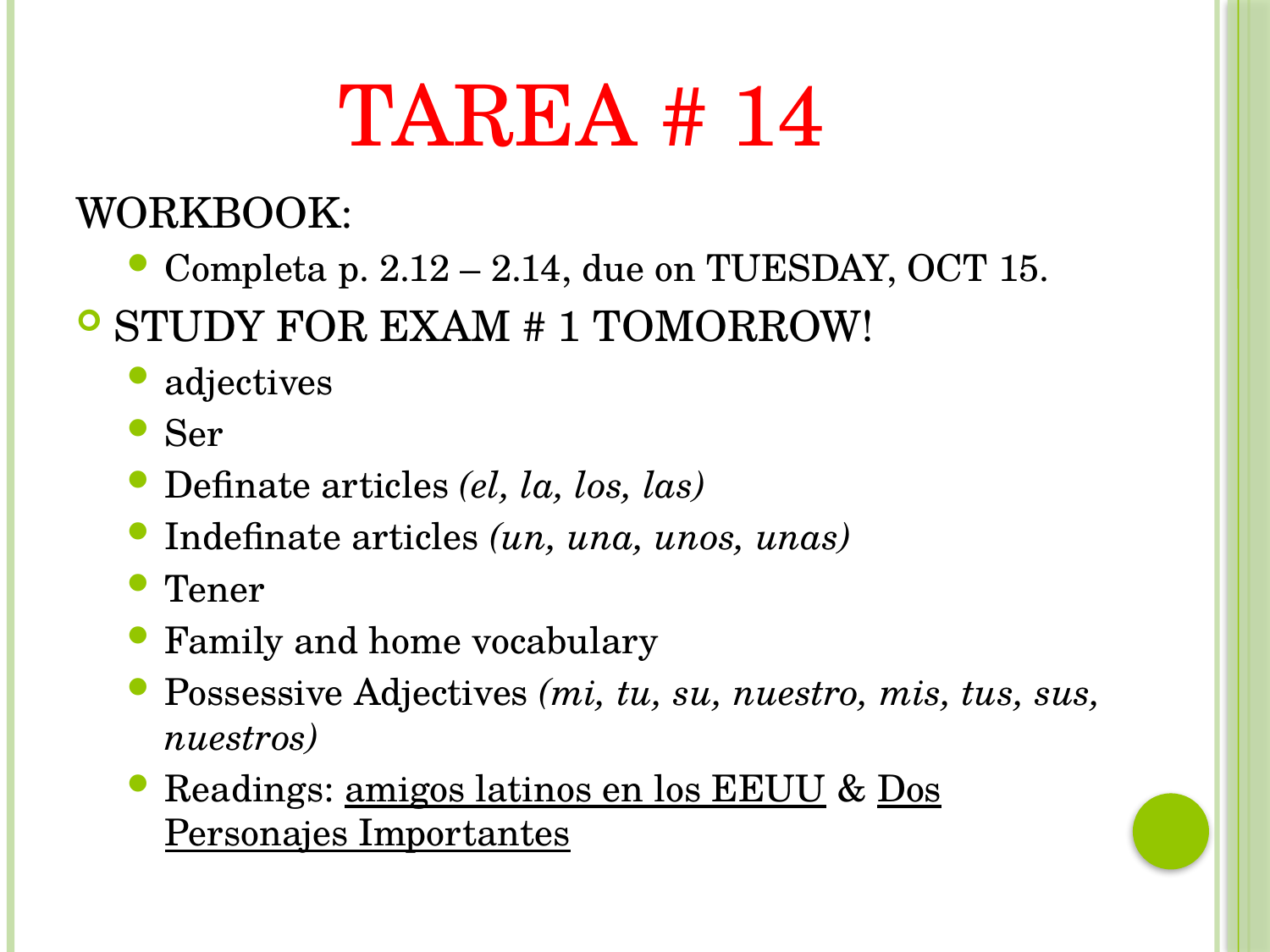

# Tarea # 14
WORKBOOK:
Completa p. 2.12 – 2.14, due on TUESDAY, OCT 15.
STUDY FOR EXAM # 1 TOMORROW!
adjectives
Ser
Definate articles (el, la, los, las)
Indefinate articles (un, una, unos, unas)
Tener
Family and home vocabulary
Possessive Adjectives (mi, tu, su, nuestro, mis, tus, sus, nuestros)
Readings: amigos latinos en los EEUU & Dos Personajes Importantes